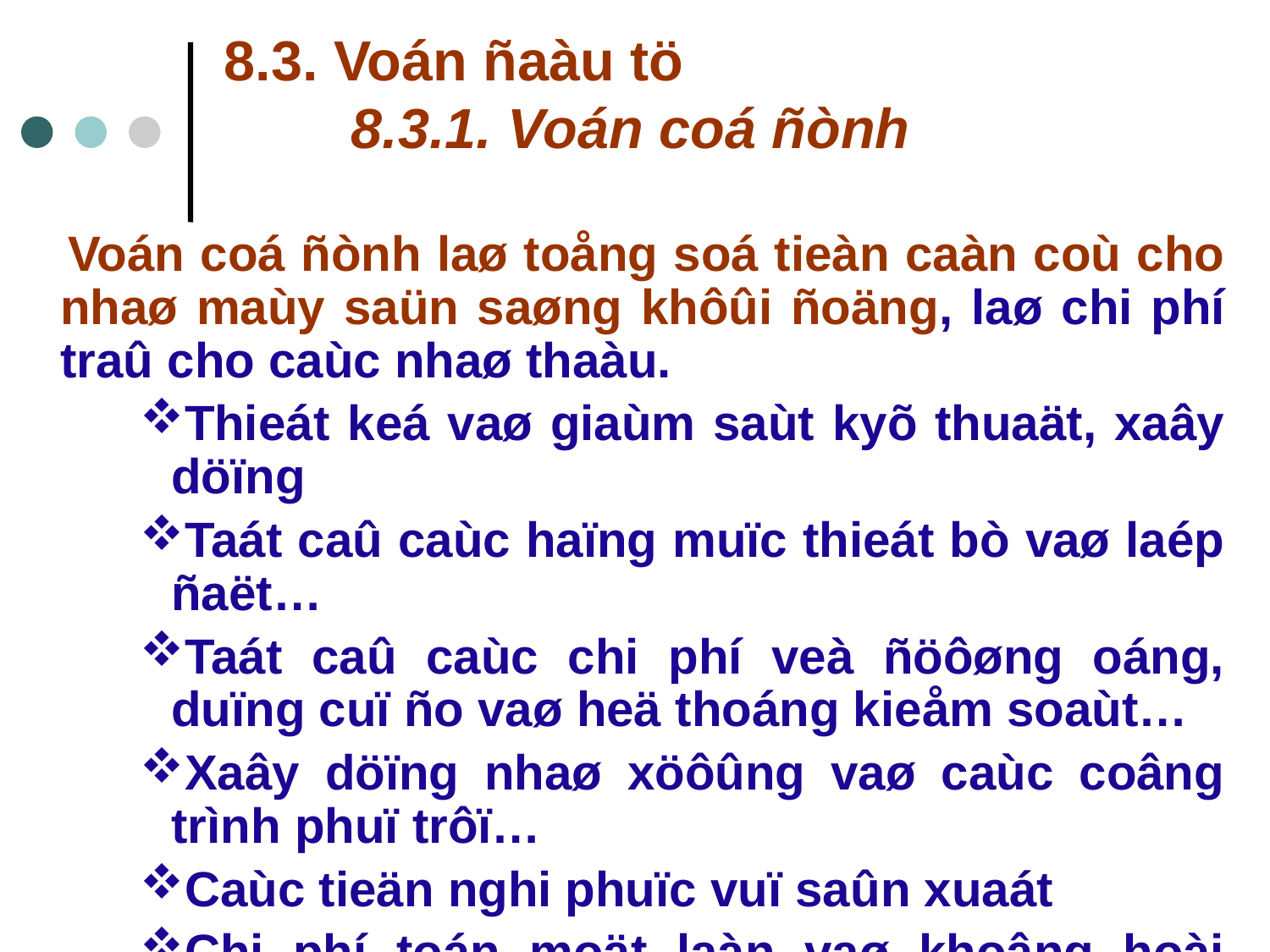

# 8.3. Voán ñaàu tö 8.3.1. Voán coá ñònh
    Voán coá ñònh laø toång soá tieàn caàn coù cho nhaø maùy saün saøng khôûi ñoäng, laø chi phí traû cho caùc nhaø thaàu.
Thieát keá vaø giaùm saùt kyõ thuaät, xaây döïng
Taát caû caùc haïng muïc thieát bò vaø laép ñaët…
Taát caû caùc chi phí veà ñöôøng oáng, duïng cuï ño vaø heä thoáng kieåm soaùt…
Xaây döïng nhaø xöôûng vaø caùc coâng trình phuï trôï…
Caùc tieän nghi phuïc vuï saûn xuaát
Chi phí toán moät laàn vaø khoâng hoài phuïc khi chaám döùt tuoåi thoï cuûa döï aùn.